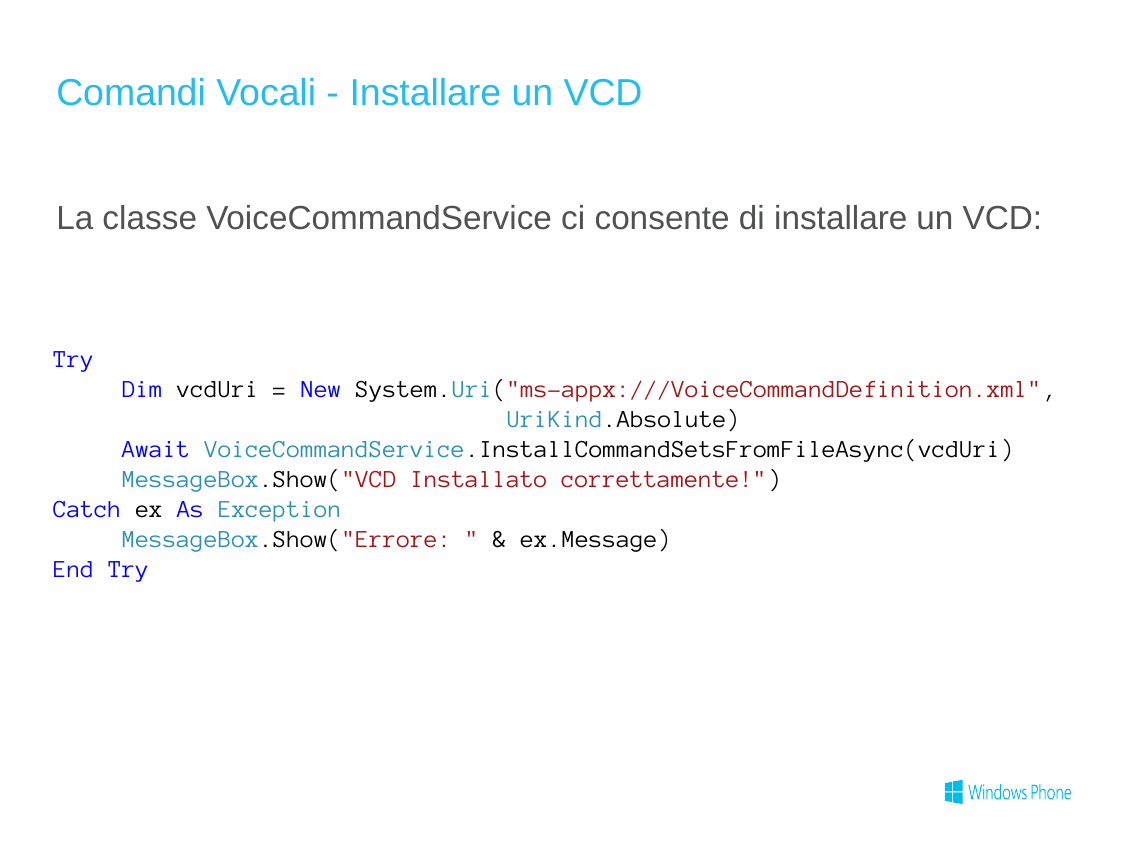

# Comandi Vocali - Installare un VCD
La classe VoiceCommandService ci consente di installare un VCD:
Try
     Dim vcdUri = New System.Uri("ms-appx:///VoiceCommandDefinition.xml",
                                 UriKind.Absolute)
     Await VoiceCommandService.InstallCommandSetsFromFileAsync(vcdUri)
     MessageBox.Show("VCD Installato correttamente!")
Catch ex As Exception
     MessageBox.Show("Errore: " & ex.Message)
End Try